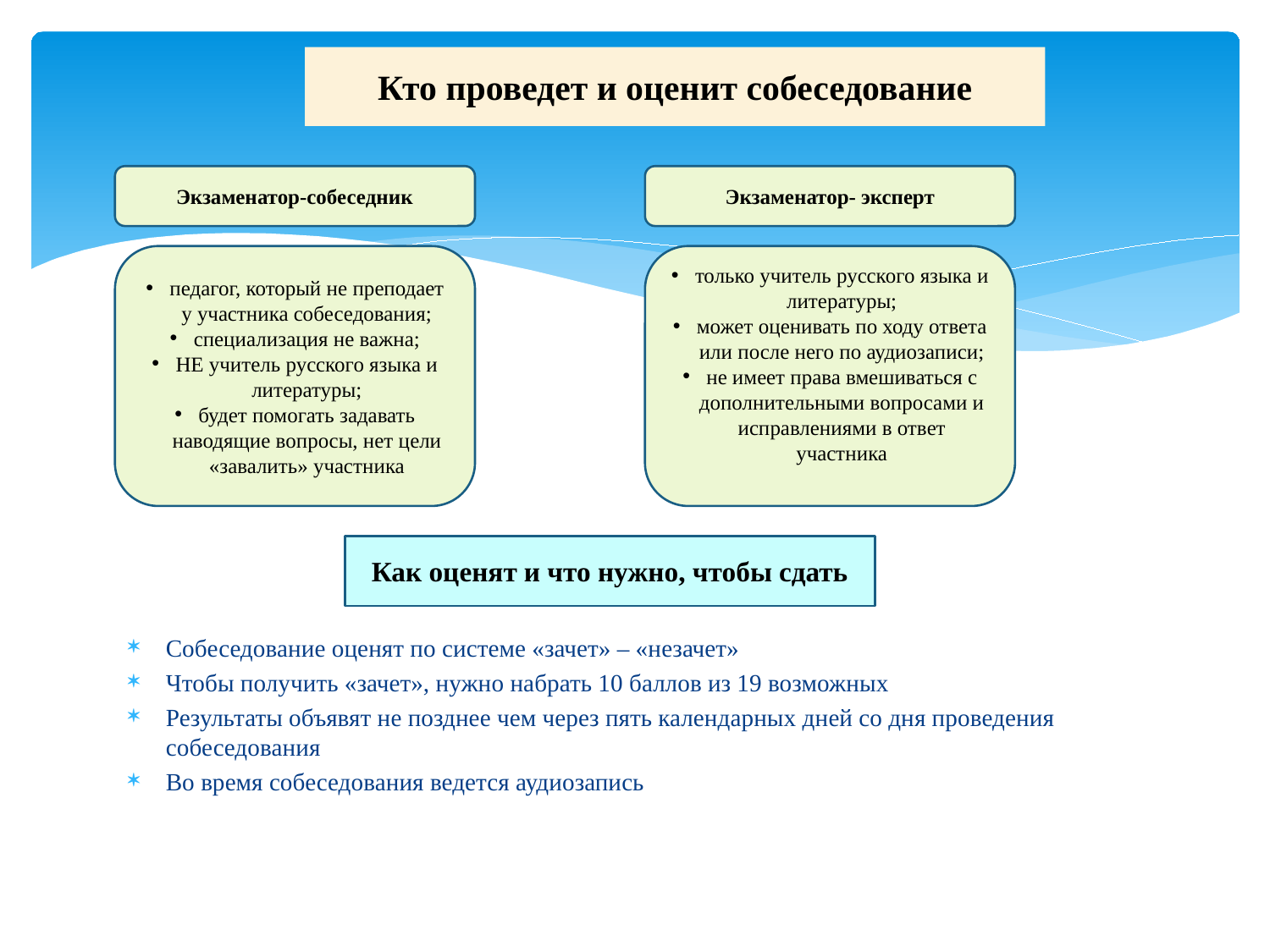

# Кто проведет и оценит собеседование
Экзаменатор-собеседник
Экзаменатор- эксперт
педагог, который не преподает у участника собеседования;
специализация не важна;
НЕ учитель русского языка и литературы;
будет помогать задавать наводящие вопросы, нет цели «завалить» участника
только учитель русского языка и литературы;
может оценивать по ходу ответа или после него по аудиозаписи;
не имеет права вмешиваться с дополнительными вопросами и исправлениями в ответ участника

Как оценят и что нужно, чтобы сдать
Собеседование оценят по системе «зачет» – «незачет»
Чтобы получить «зачет», нужно набрать 10 баллов из 19 возможных
Результаты объявят не позднее чем через пять календарных дней со дня проведения собеседования
Во время собеседования ведется аудиозапись